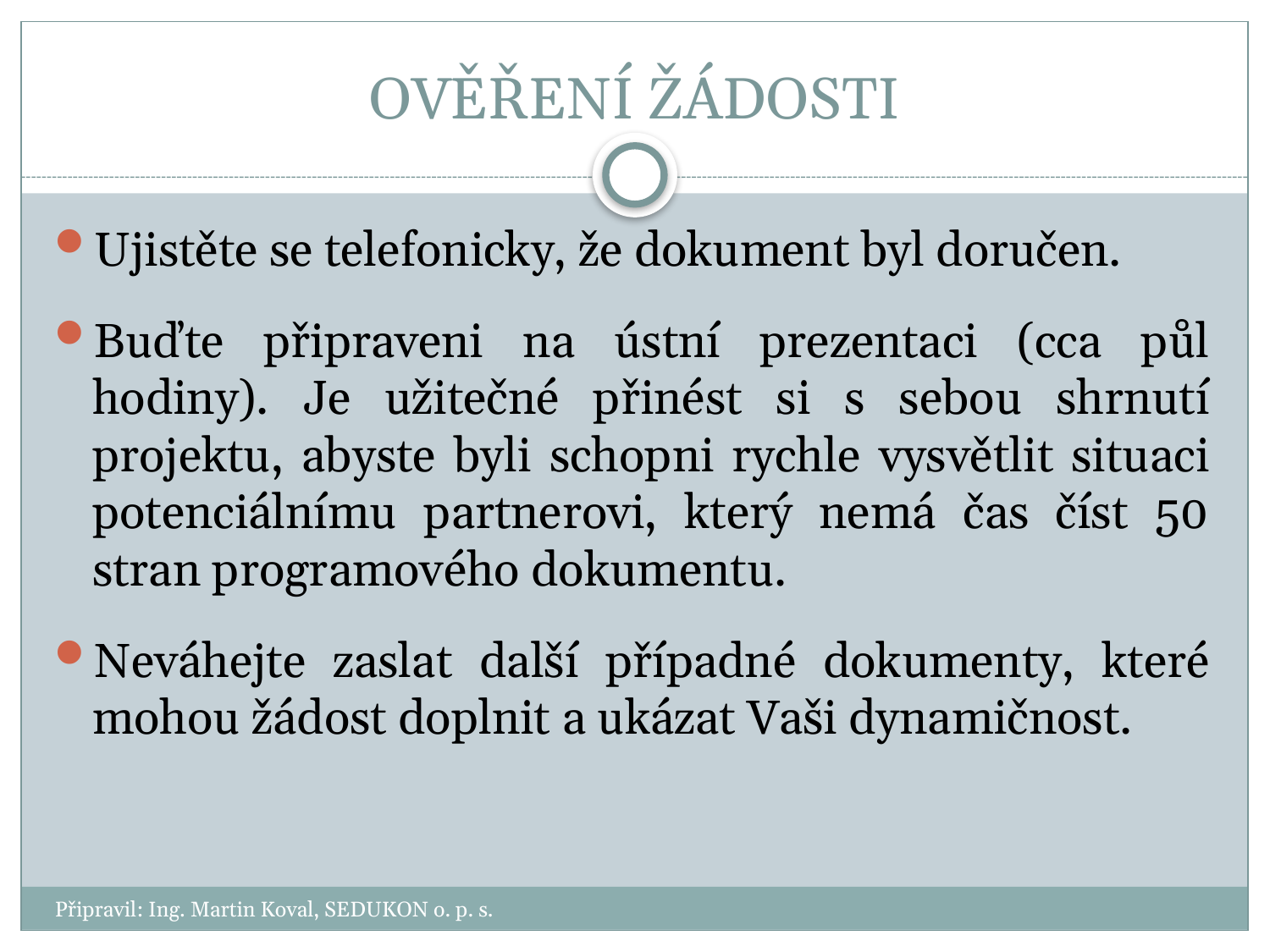

# OVĚŘENÍ ŽÁDOSTI
Ujistěte se telefonicky, že dokument byl doručen.

Buďte připraveni na ústní prezentaci (cca půl hodiny). Je užitečné přinést si s sebou shrnutí projektu, abyste byli schopni rychle vysvětlit situaci potenciálnímu partnerovi, který nemá čas číst 50 stran programového dokumentu.

Neváhejte zaslat další případné dokumenty, které mohou žádost doplnit a ukázat Vaši dynamičnost.

Připravil: Ing. Martin Koval, SEDUKON o. p. s.